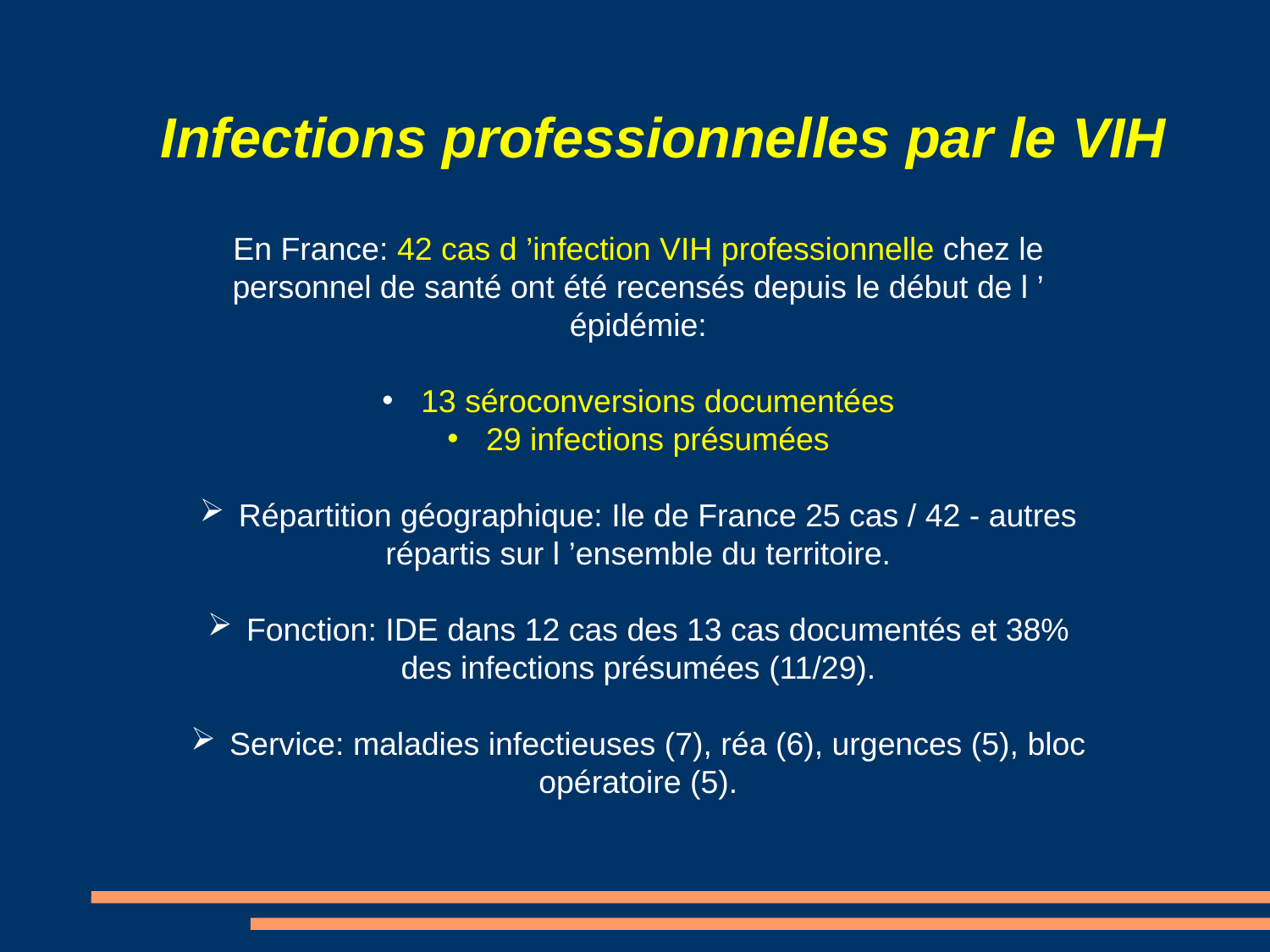

# Infections professionnelles par le VIH
En France: 42 cas d ’infection VIH professionnelle chez le
personnel de santé ont été recensés depuis le début de l ’
épidémie:

 13 séroconversions documentées
 29 infections présumées

 Répartition géographique: Ile de France 25 cas / 42 - autres
répartis sur l ’ensemble du territoire.

 Fonction: IDE dans 12 cas des 13 cas documentés et 38%
des infections présumées (11/29).

 Service: maladies infectieuses (7), réa (6), urgences (5), bloc
opératoire (5).